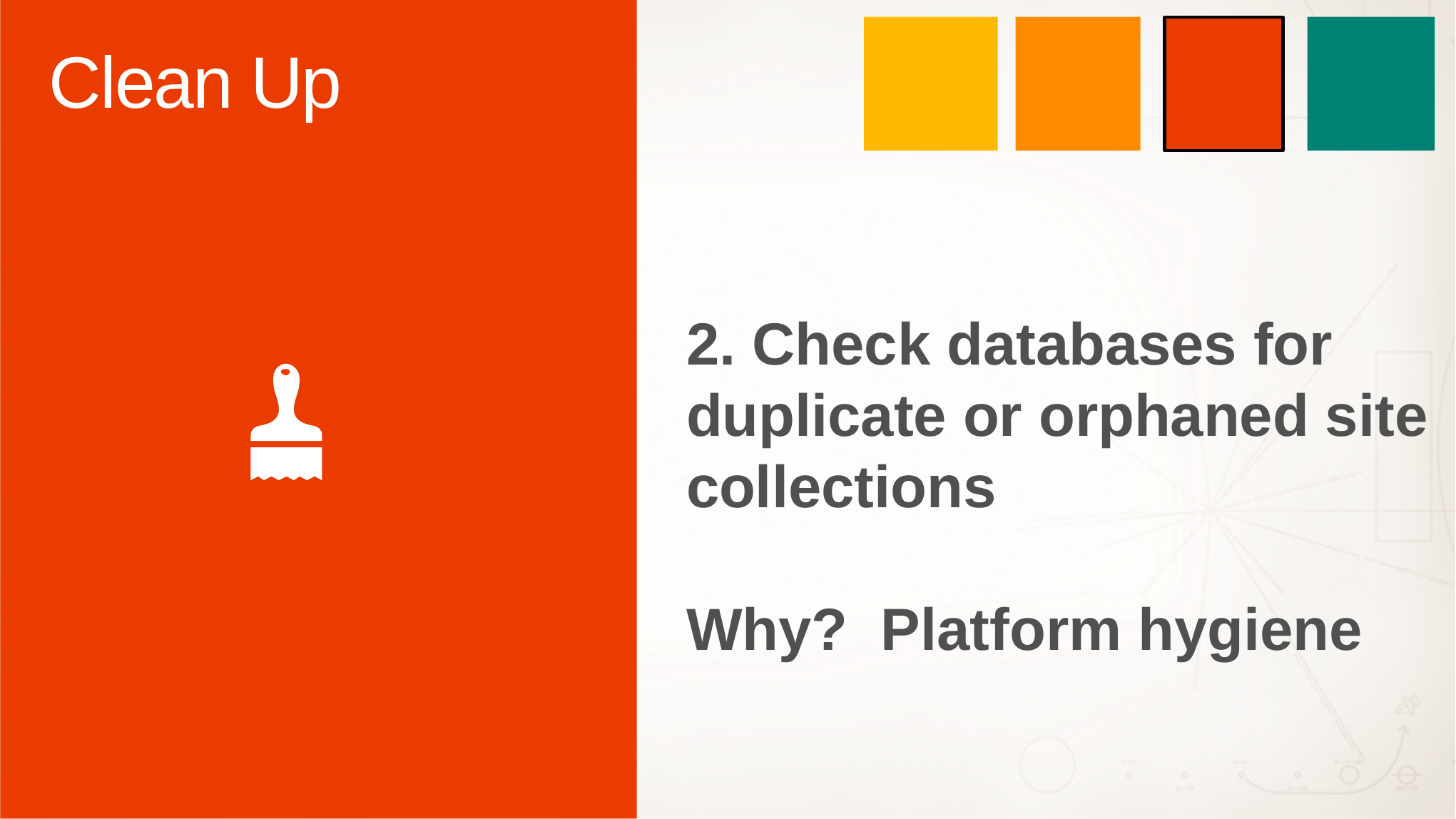

# Clean Up
2. Check databases for duplicate or orphaned site collections

Why?  Platform hygiene